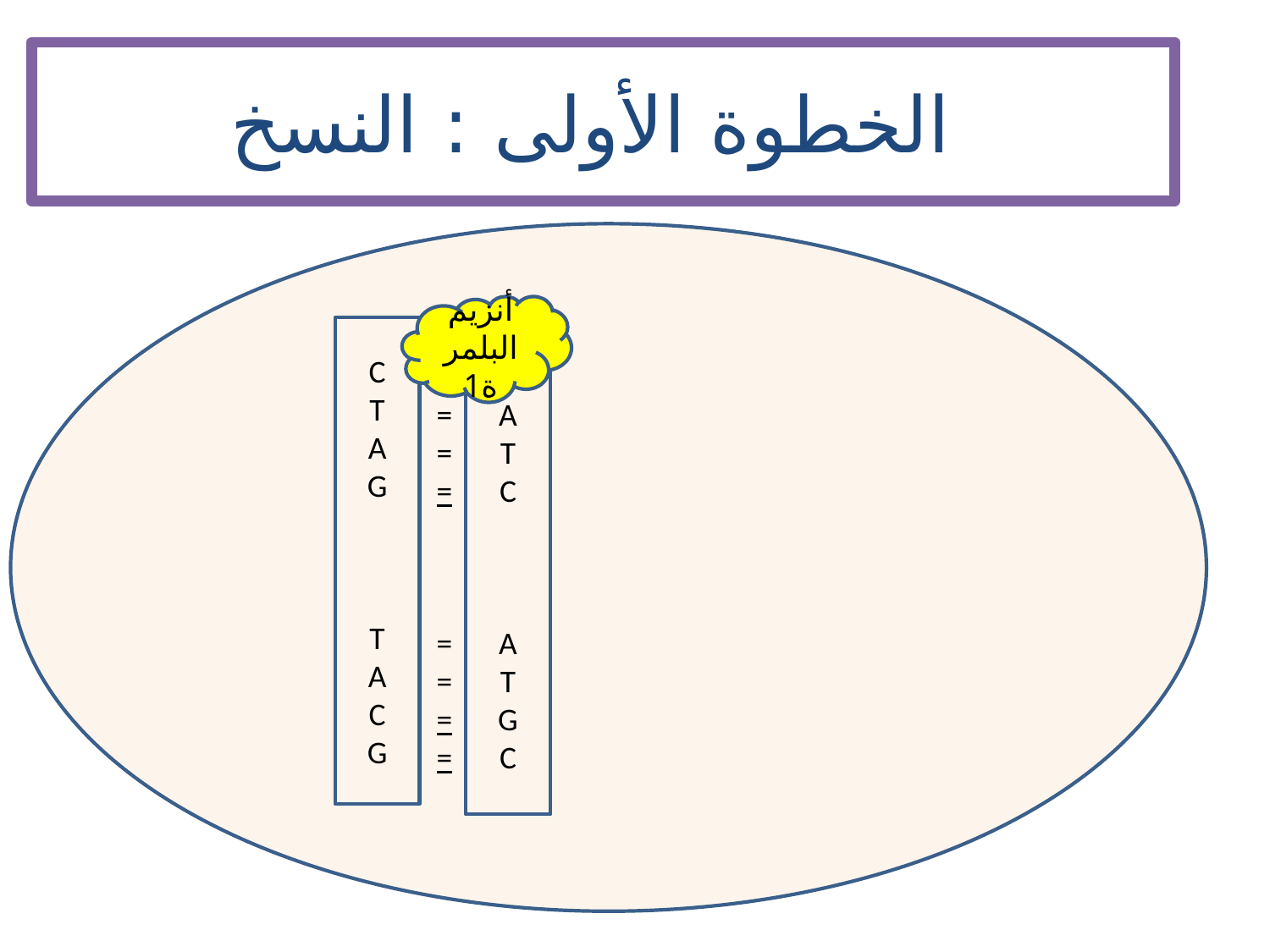

الخطوة الأولى : النسخ

أنزيم البلمرة1
C
T
A
G

T
A
C
G
==
=
=

====
G
A
T
C

A
T
G
C